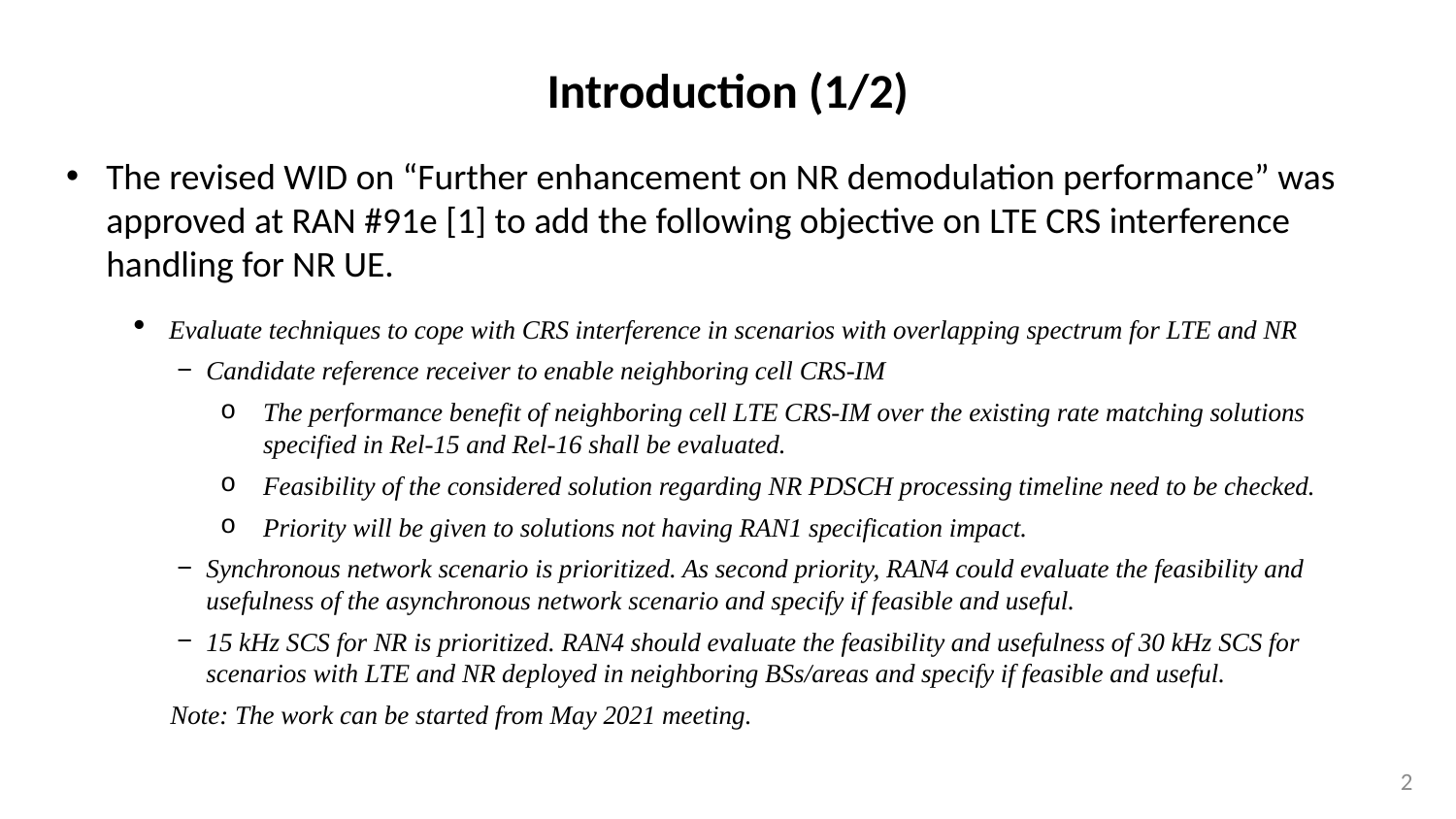

# Introduction (1/2)
The revised WID on “Further enhancement on NR demodulation performance” was approved at RAN #91e [1] to add the following objective on LTE CRS interference handling for NR UE.

Evaluate techniques to cope with CRS interference in scenarios with overlapping spectrum for LTE and NR
Candidate reference receiver to enable neighboring cell CRS-IM
The performance benefit of neighboring cell LTE CRS-IM over the existing rate matching solutions specified in Rel-15 and Rel-16 shall be evaluated.
Feasibility of the considered solution regarding NR PDSCH processing timeline need to be checked.
Priority will be given to solutions not having RAN1 specification impact.
Synchronous network scenario is prioritized. As second priority, RAN4 could evaluate the feasibility and usefulness of the asynchronous network scenario and specify if feasible and useful.
15 kHz SCS for NR is prioritized. RAN4 should evaluate the feasibility and usefulness of 30 kHz SCS for scenarios with LTE and NR deployed in neighboring BSs/areas and specify if feasible and useful.
Note: The work can be started from May 2021 meeting.
2